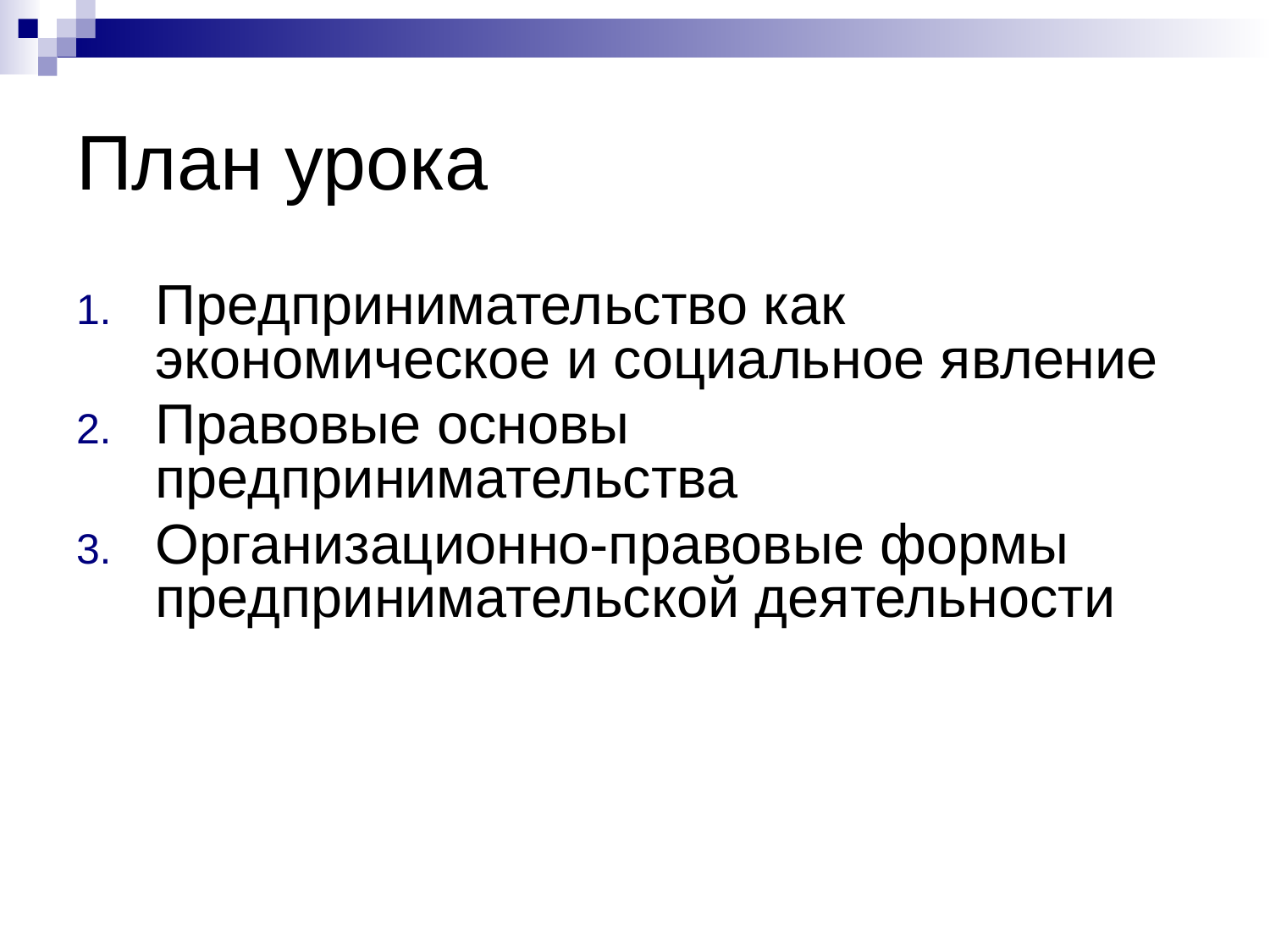

# План урока
Предпринимательство как экономическое и социальное явление
Правовые основы предпринимательства
Организационно-правовые формы предпринимательской деятельности